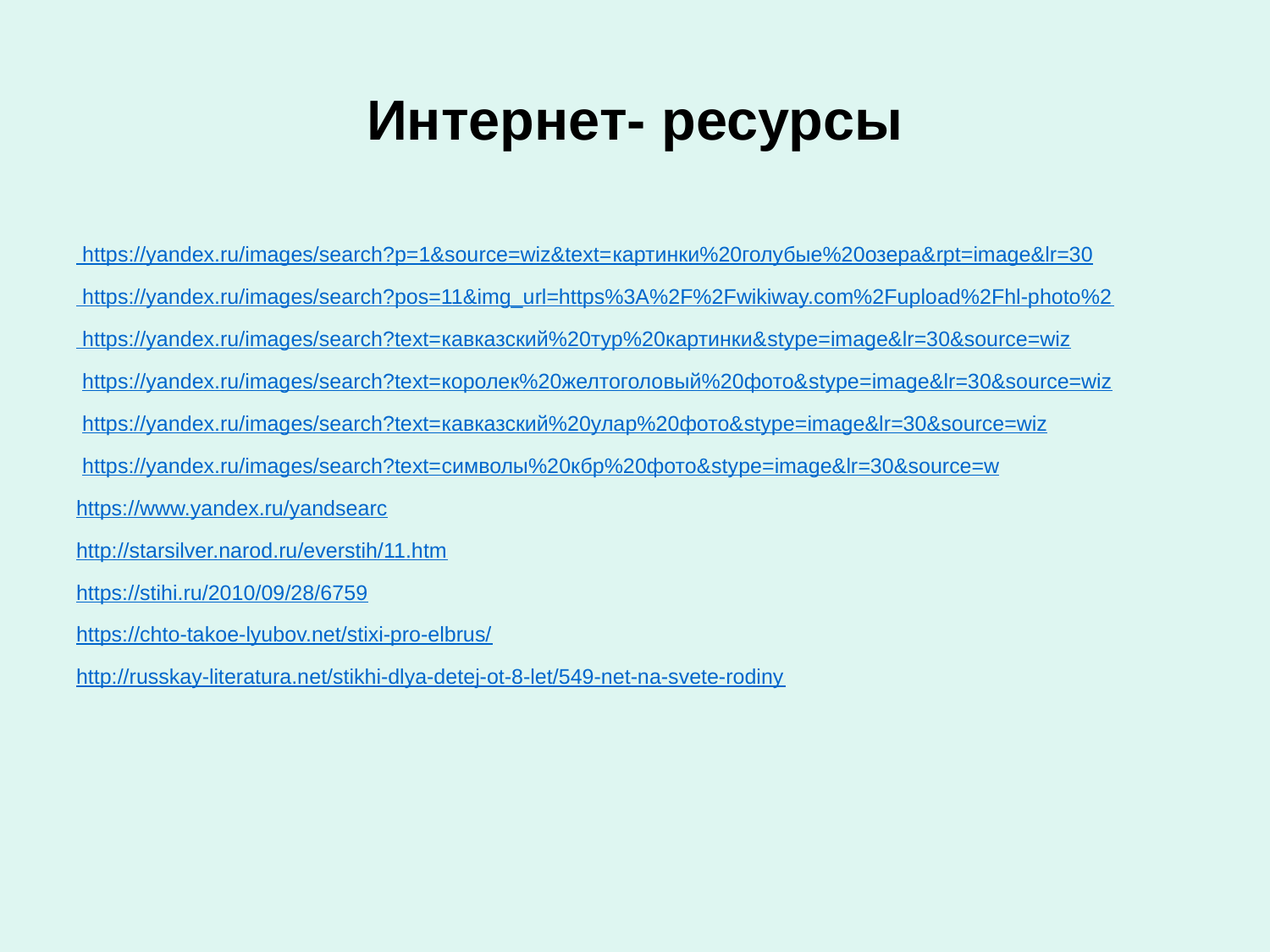

# Интернет- ресурсы
 https://yandex.ru/images/search?p=1&source=wiz&text=картинки%20голубые%20озера&rpt=image&lr=30
 https://yandex.ru/images/search?pos=11&img_url=https%3A%2F%2Fwikiway.com%2Fupload%2Fhl-photo%2
 https://yandex.ru/images/search?text=кавказский%20тур%20картинки&stype=image&lr=30&source=wiz
 https://yandex.ru/images/search?text=королек%20желтоголовый%20фото&stype=image&lr=30&source=wiz
 https://yandex.ru/images/search?text=кавказский%20улар%20фото&stype=image&lr=30&source=wiz
 https://yandex.ru/images/search?text=символы%20кбр%20фото&stype=image&lr=30&source=w
https://www.yandex.ru/yandsearc
http://starsilver.narod.ru/everstih/11.htm
https://stihi.ru/2010/09/28/6759
https://chto-takoe-lyubov.net/stixi-pro-elbrus/
http://russkay-literatura.net/stikhi-dlya-detej-ot-8-let/549-net-na-svete-rodiny